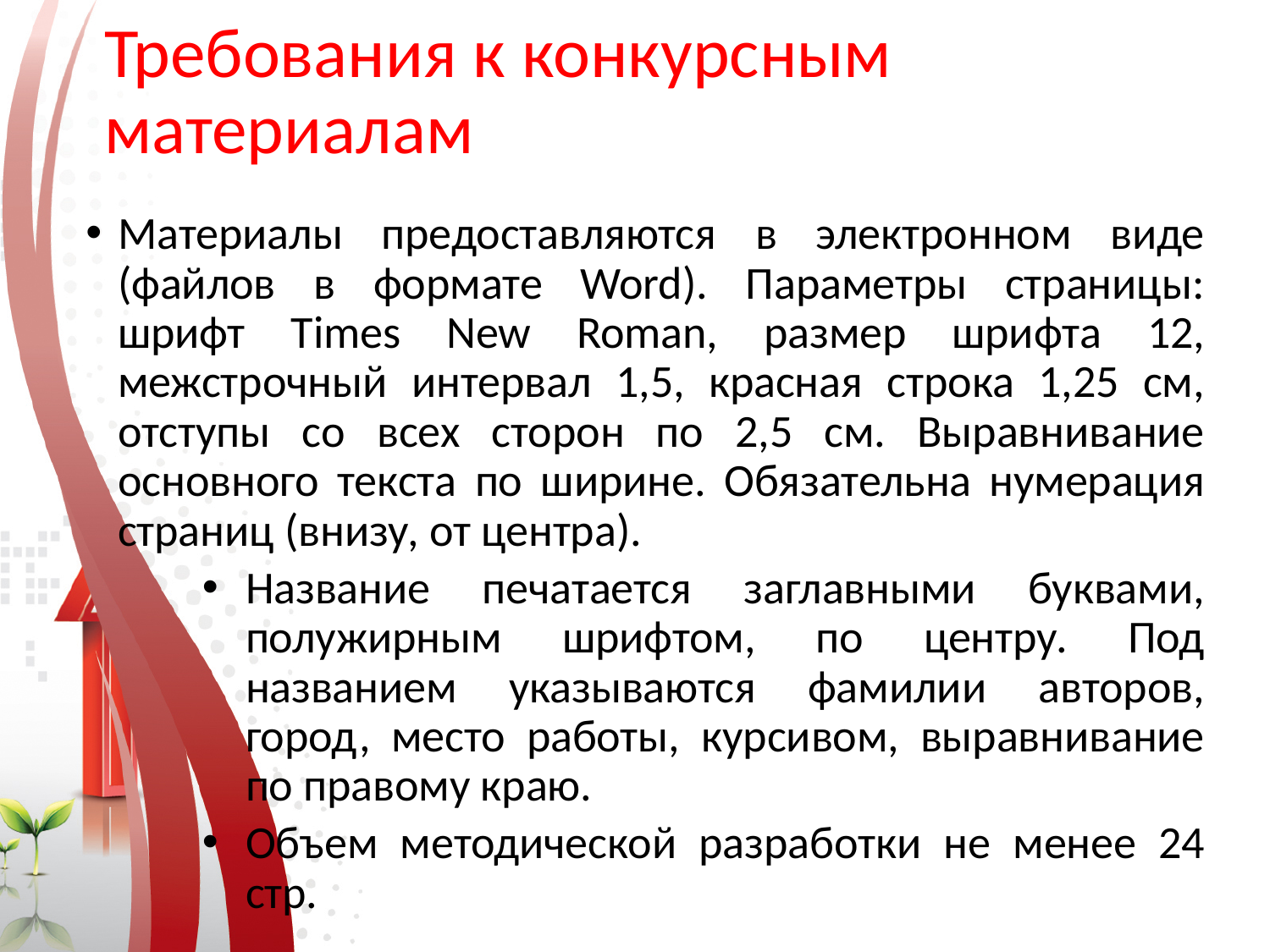

# Требования к конкурсным материалам
Материалы предоставляются в электронном виде (файлов в формате Word). Параметры страницы: шрифт Times New Roman, размер шрифта 12, межстрочный интервал 1,5, красная строка 1,25 см, отступы со всех сторон по 2,5 см. Выравнивание основного текста по ширине. Обязательна нумерация страниц (внизу, от центра).
Название печатается заглавными буквами, полужирным шрифтом, по центру. Под названием указываются фамилии авторов, город, место работы, курсивом, выравнивание по правому краю.
Объем методической разработки не менее 24 стр.